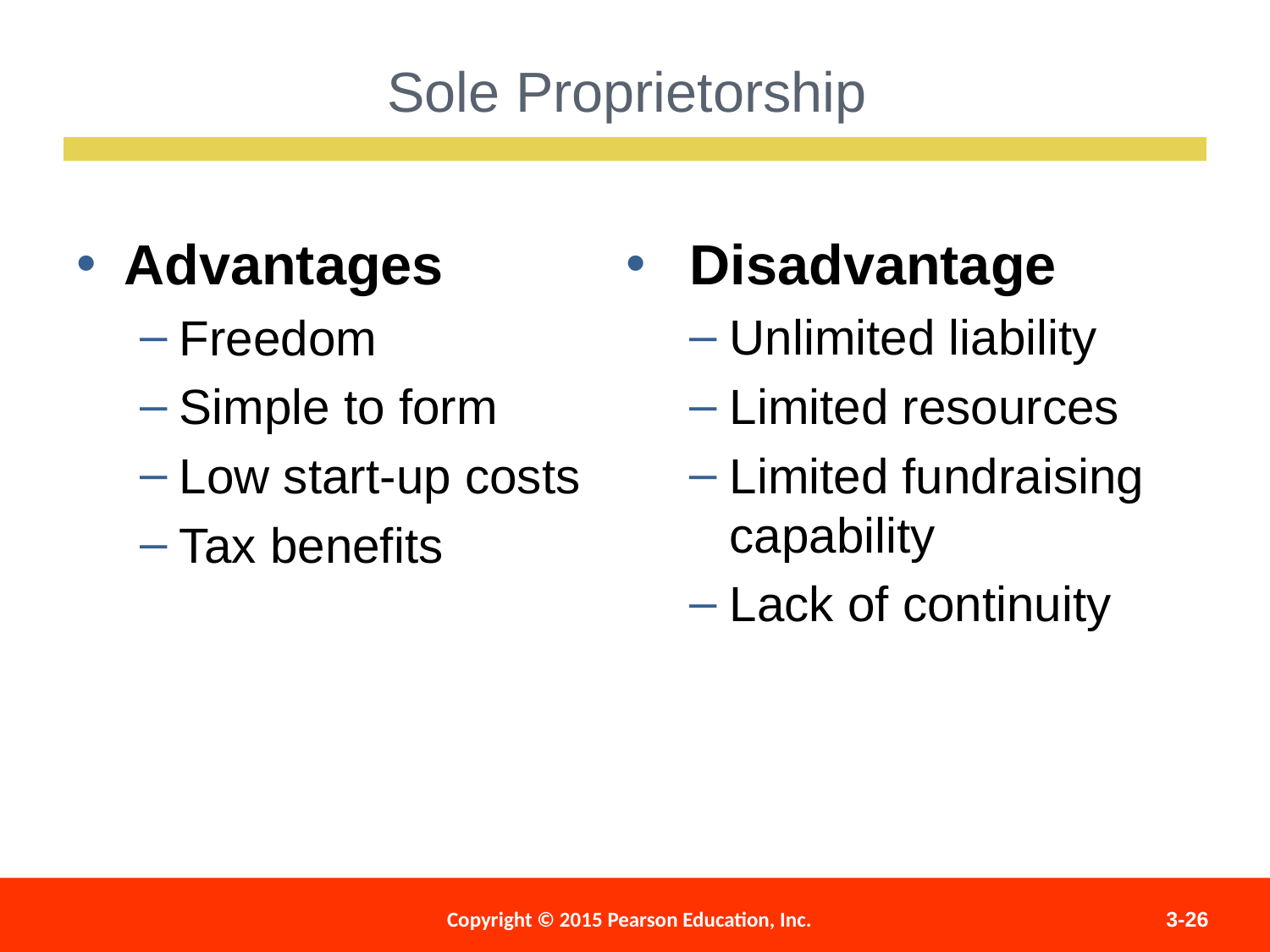

Sole Proprietorship
Advantages
Freedom
Simple to form
Low start-up costs
Tax benefits

Disadvantage
Unlimited liability
Limited resources
Limited fundraising capability
Lack of continuity